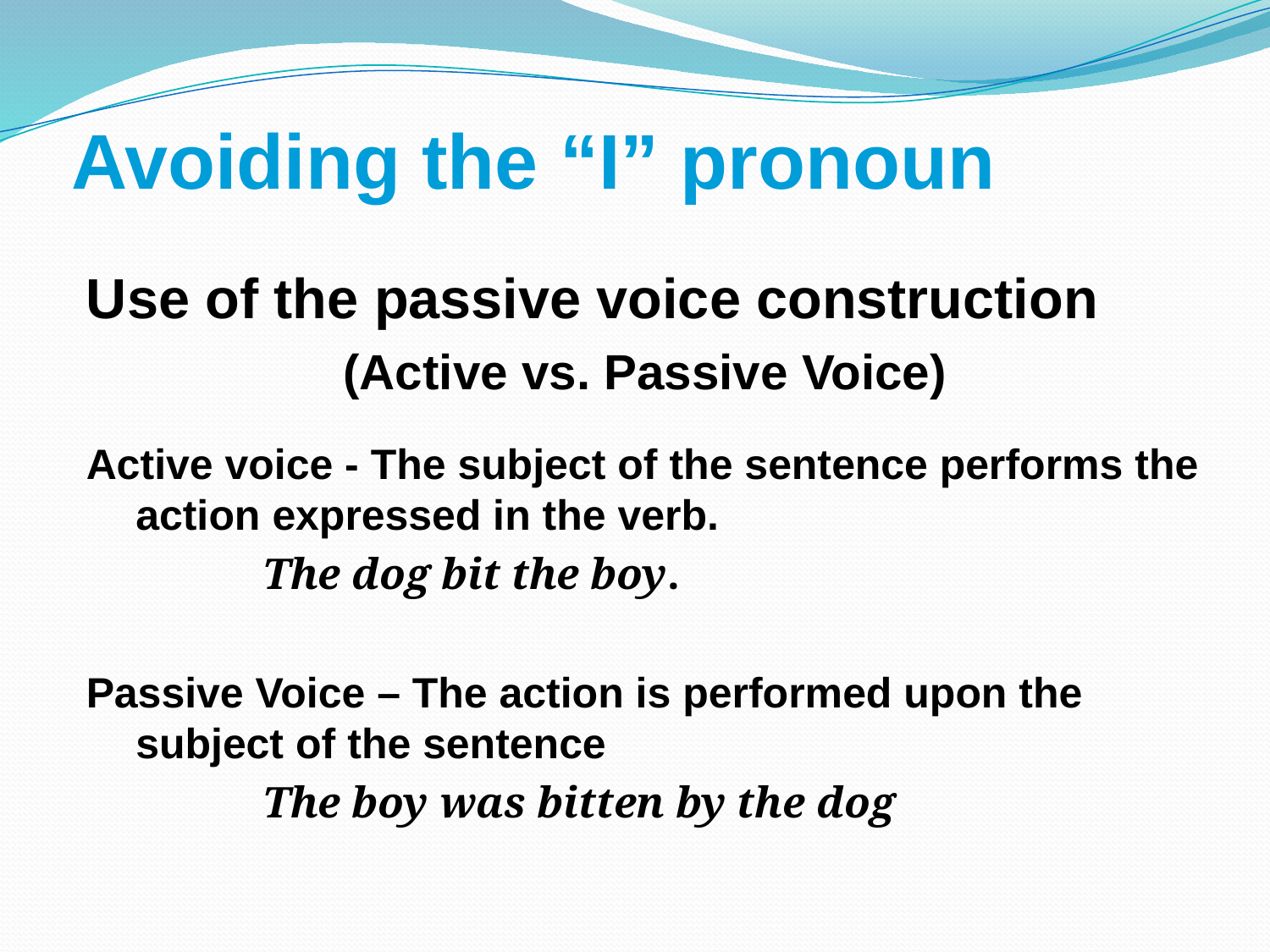

# Avoiding the “I” pronoun
Use of the passive voice construction
(Active vs. Passive Voice)

Active voice - The subject of the sentence performs the action expressed in the verb.
		The dog bit the boy.

Passive Voice – The action is performed upon the subject of the sentence
		The boy was bitten by the dog